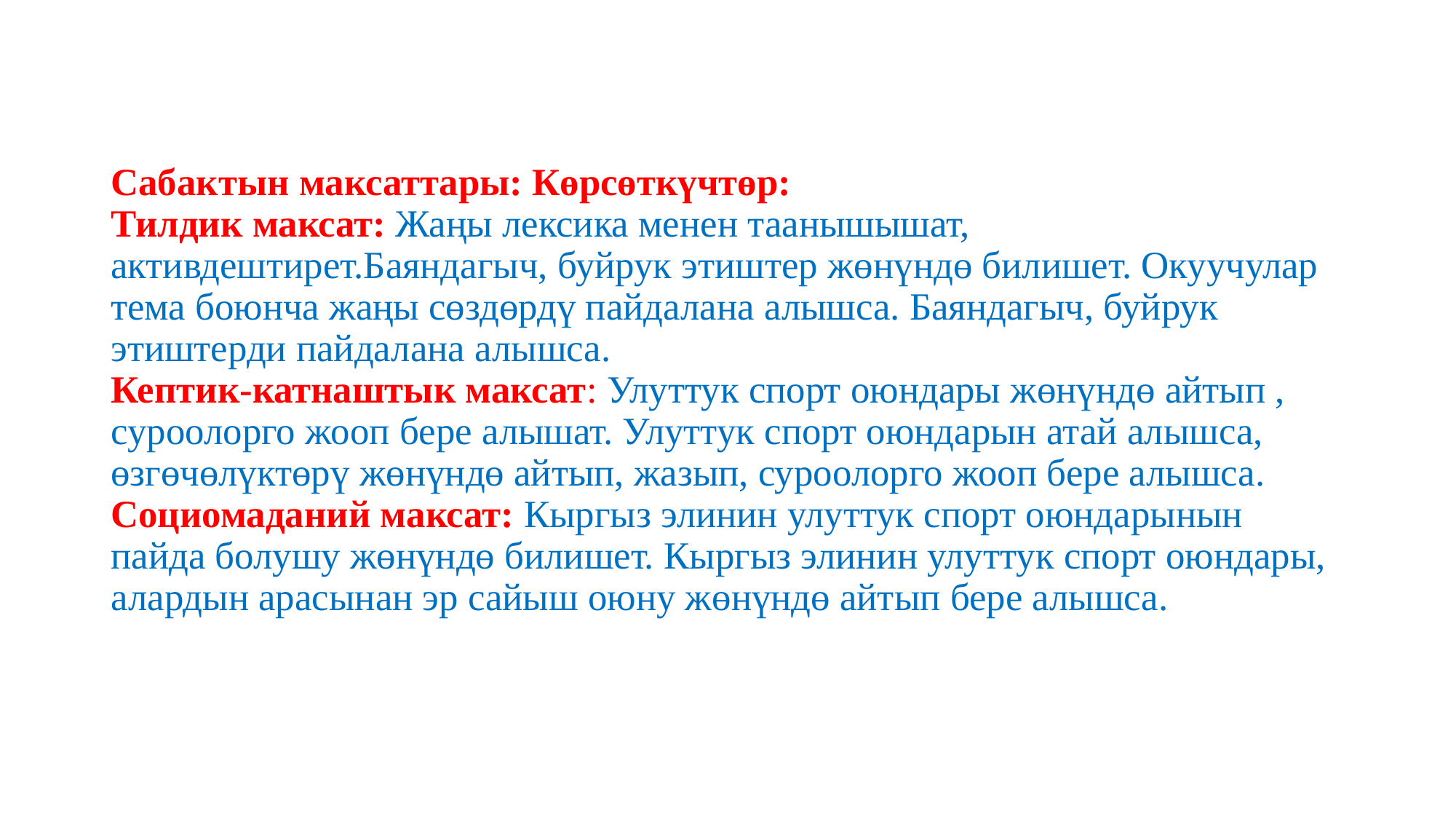

# Сабактын максаттары: Көрсөткүчтөр: Тилдик максат: Жаңы лексика менен таанышышат, активдештирет.Баяндагыч, буйрук этиштер жөнүндө билишет. Окуучулар тема боюнча жаңы сөздөрдү пайдалана алышса. Баяндагыч, буйрук этиштерди пайдалана алышса. Кептик-катнаштык максат: Улуттук спорт оюндары жөнүндө айтып , суроолорго жооп бере алышат. Улуттук спорт оюндарын атай алышса, өзгөчөлүктөрү жөнүндө айтып, жазып, суроолорго жооп бере алышса. Социомаданий максат: Кыргыз элинин улуттук спорт оюндарынын пайда болушу жөнүндө билишет. Кыргыз элинин улуттук спорт оюндары, алардын арасынан эр сайыш оюну жөнүндө айтып бере алышса.